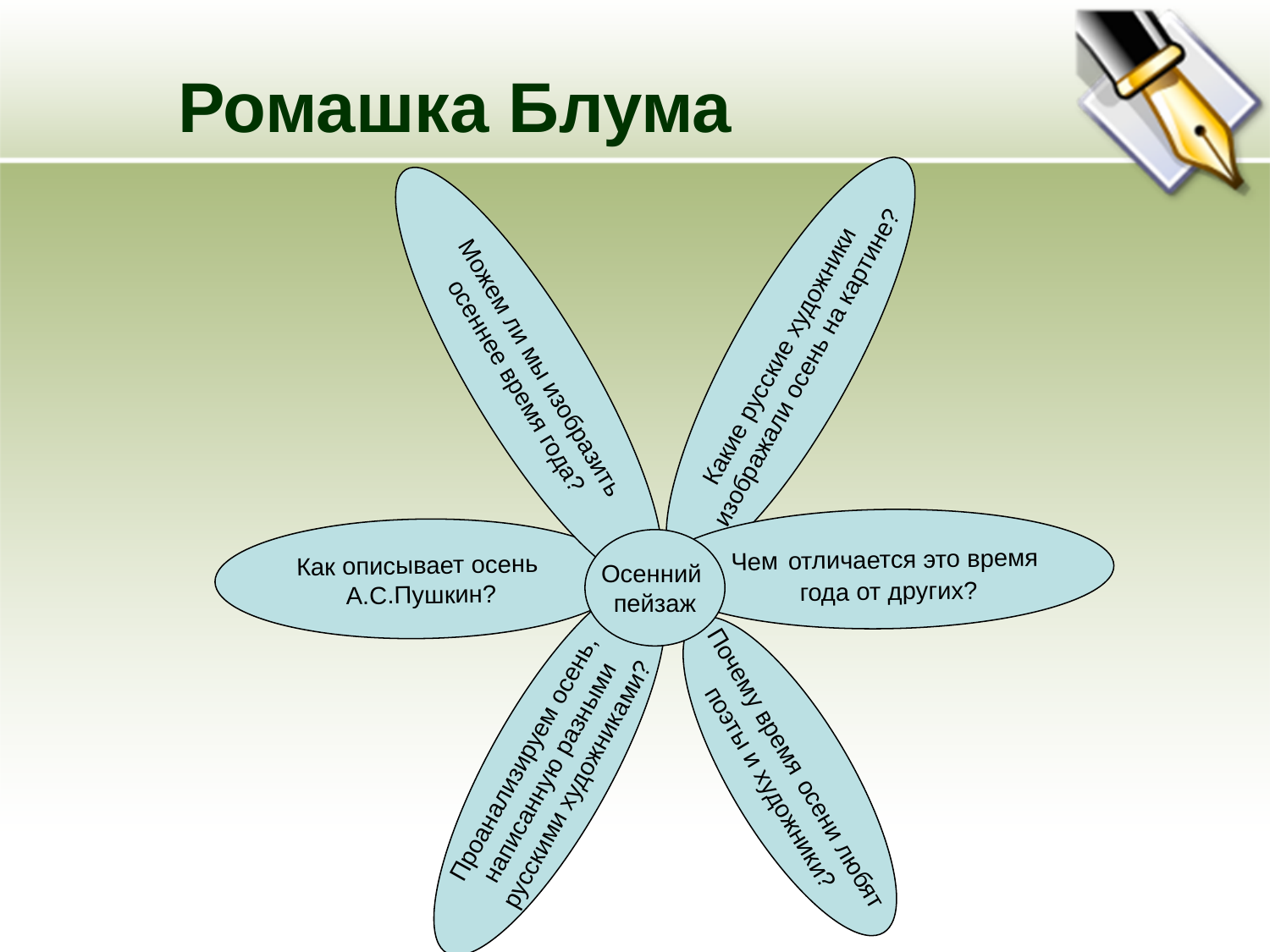

# Ромашка Блума
Какие русские художники
 изображали осень на картине?
Можем ли мы изобразить
 осеннее время года?
Чем отличается это время
 года от других?
Как описывает осень
А.С.Пушкин?
Осенний
пейзаж
Проанализируем осень,
написанную разными
русскими художниками?
Почему время осени любят
поэты и художники?